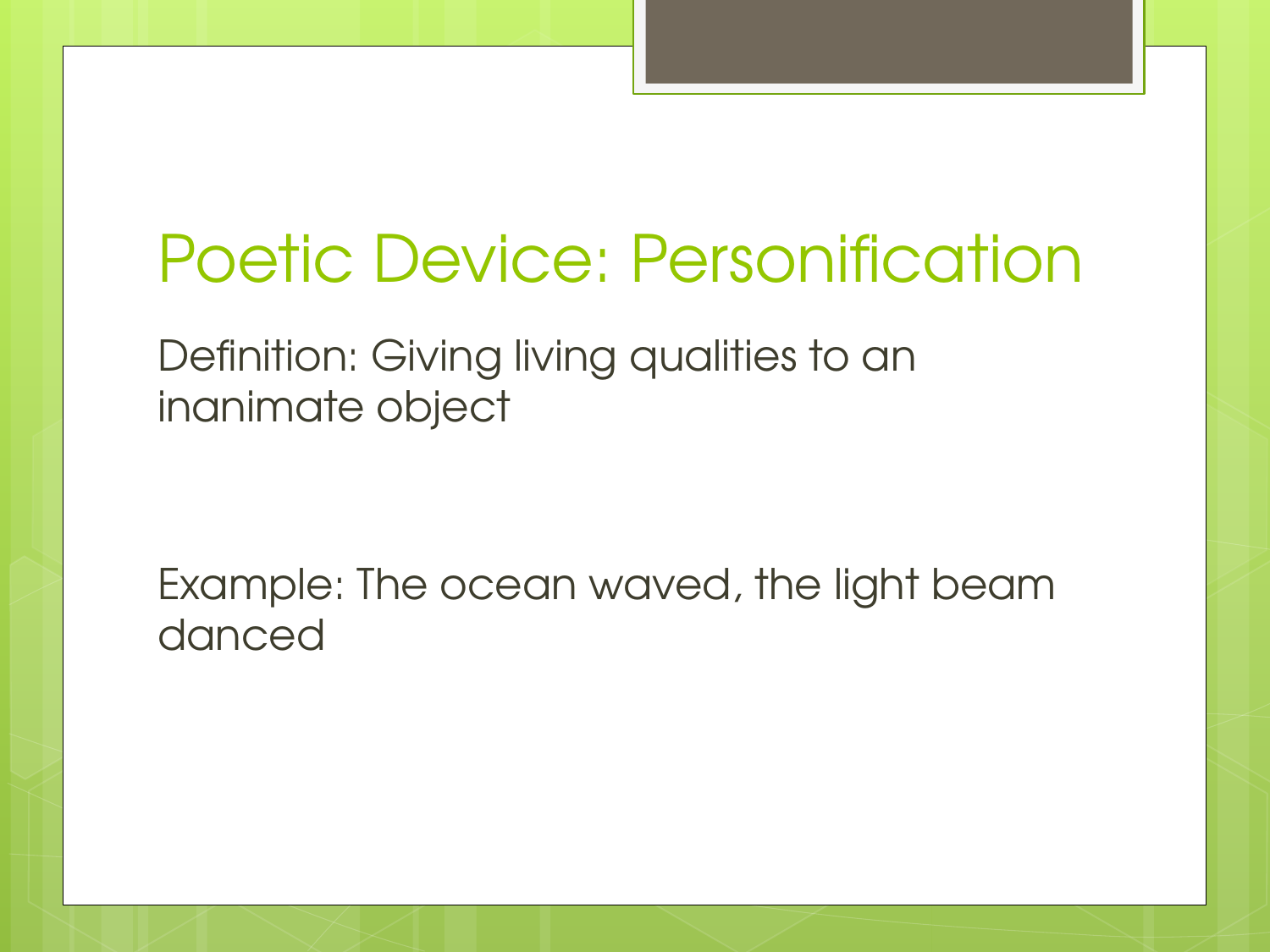

# Poetic Device: Personification
Definition: Giving living qualities to an inanimate object

Example: The ocean waved, the light beam danced